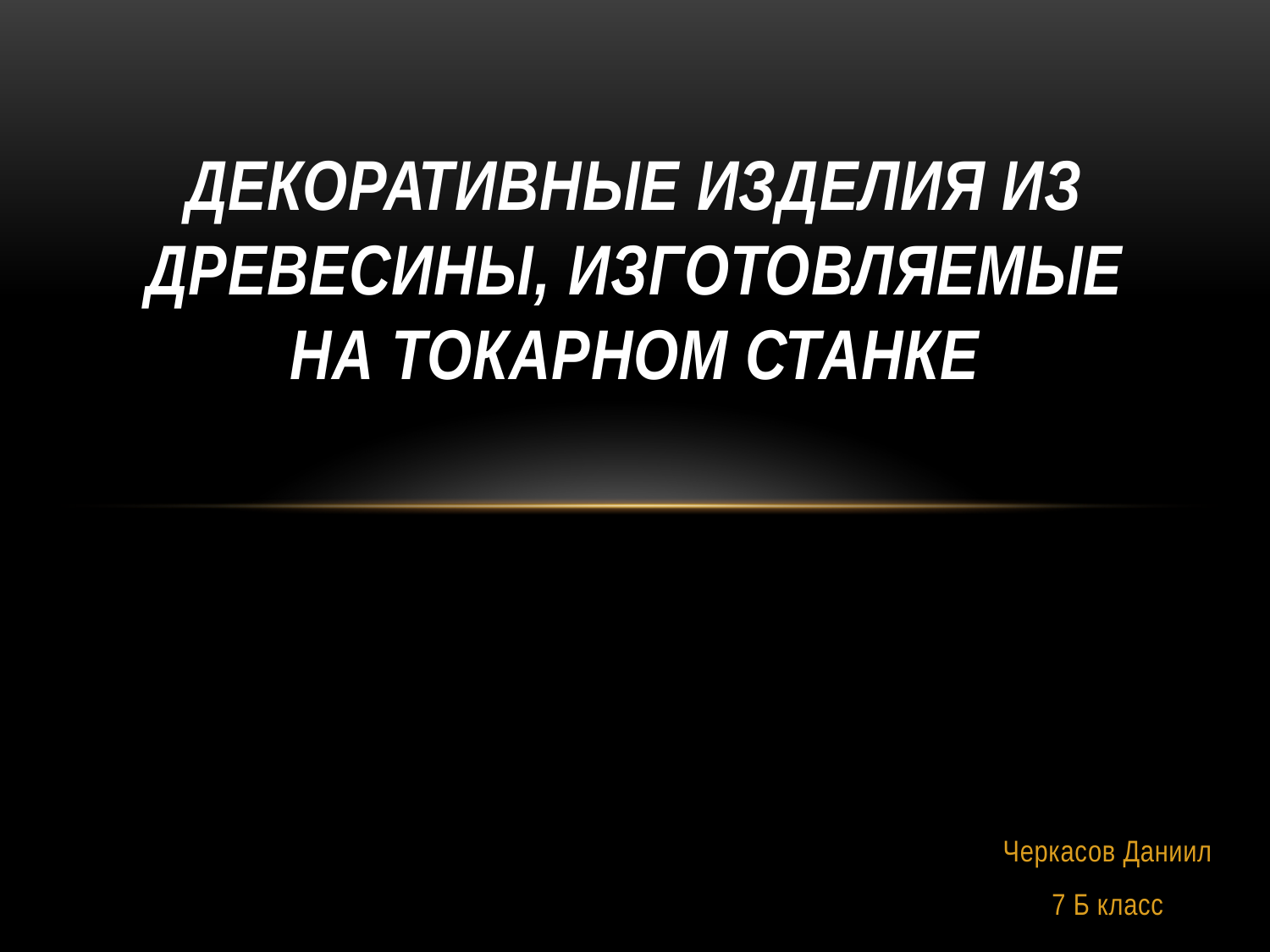

# Декоративные изделия из древесины, изготовляемые на токарном станке
Черкасов Даниил
7 Б класс